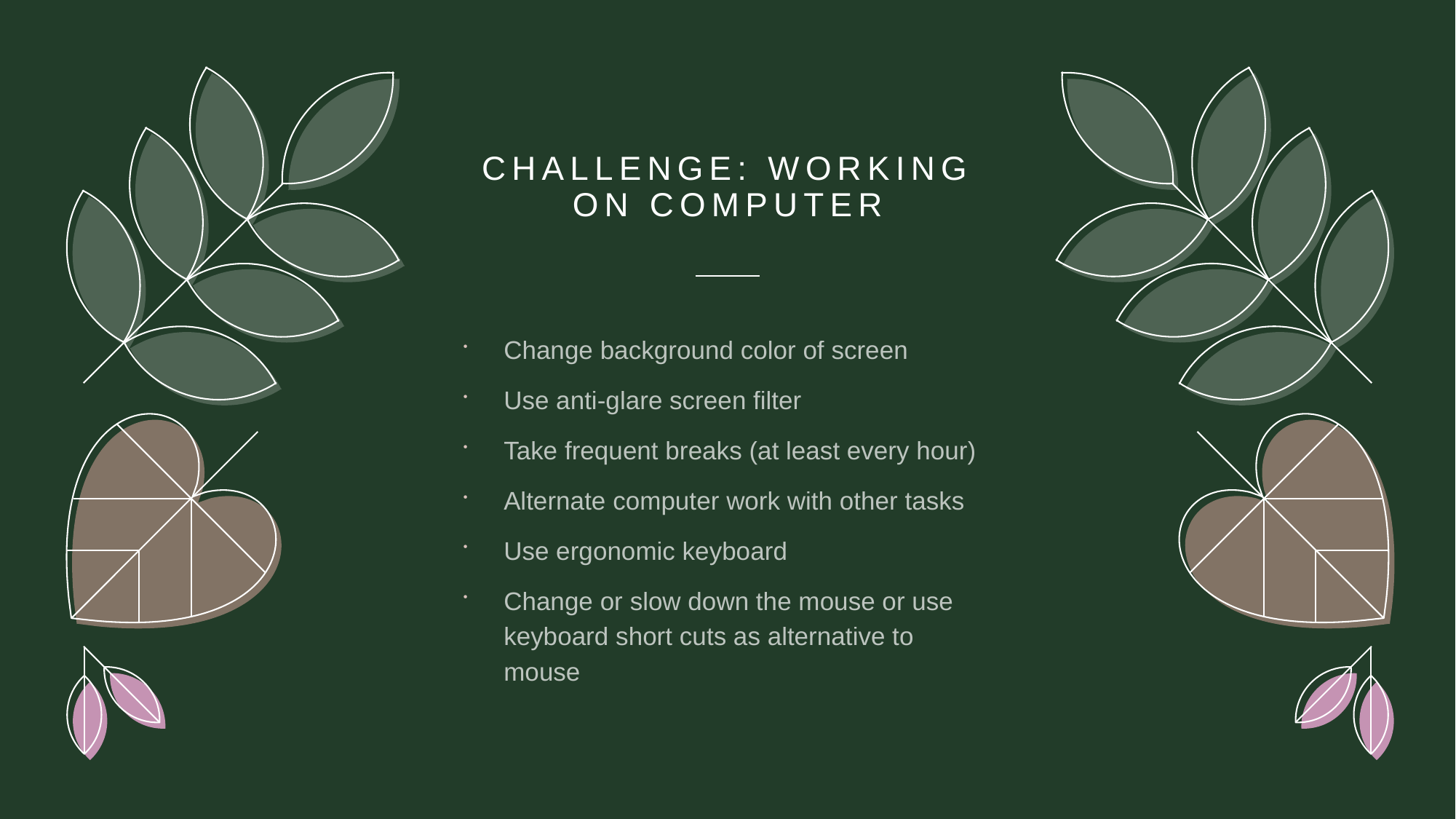

# Challenge: working on computer
Change background color of screen
Use anti-glare screen filter
Take frequent breaks (at least every hour)
Alternate computer work with other tasks
Use ergonomic keyboard
Change or slow down the mouse or use keyboard short cuts as alternative to mouse